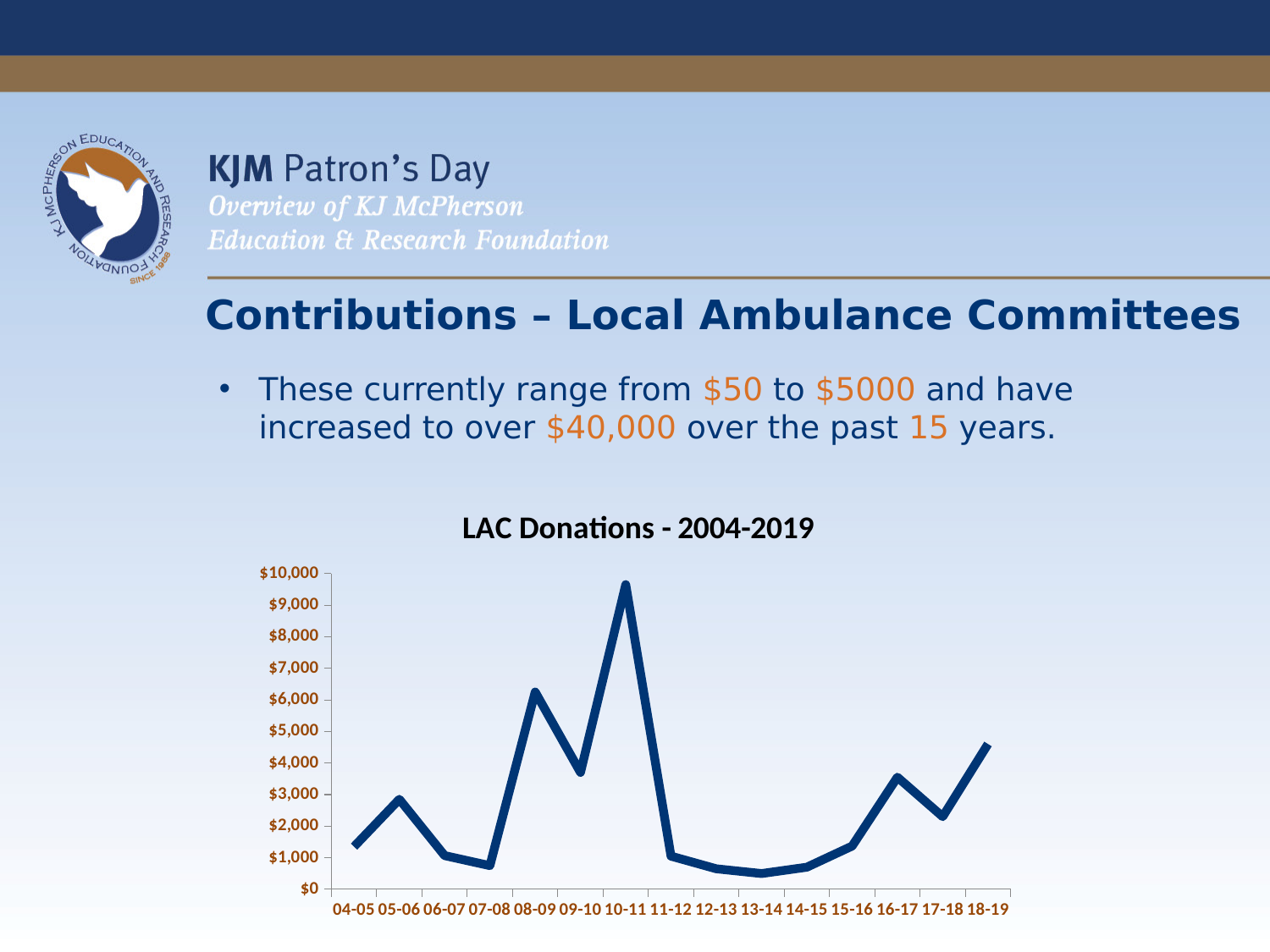

Contributions – Local Ambulance Committees
These currently range from $50 to $5000 and have increased to over $40,000 over the past 15 years.

### Chart:  LAC Donations - 2004-2019

| Category |  |
|---|---|
| 04-05 | 1350.0 |
| 05-06 | 2850.0 |
| 06-07 | 1068.0 |
| 07-08 | 750.0 |
| 08-09 | 6250.0 |
| 09-10 | 3700.0 |
| 10-11 | 9650.0 |
| 11-12 | 1050.0 |
| 12-13 | 650.0 |
| 13-14 | 500.0 |
| 14-15 | 700.0 |
| 15-16 | 1370.0 |
| 16-17 | 3550.0 |
| 17-18 | 2300.0 |
| 18-19 | 4600.0 |